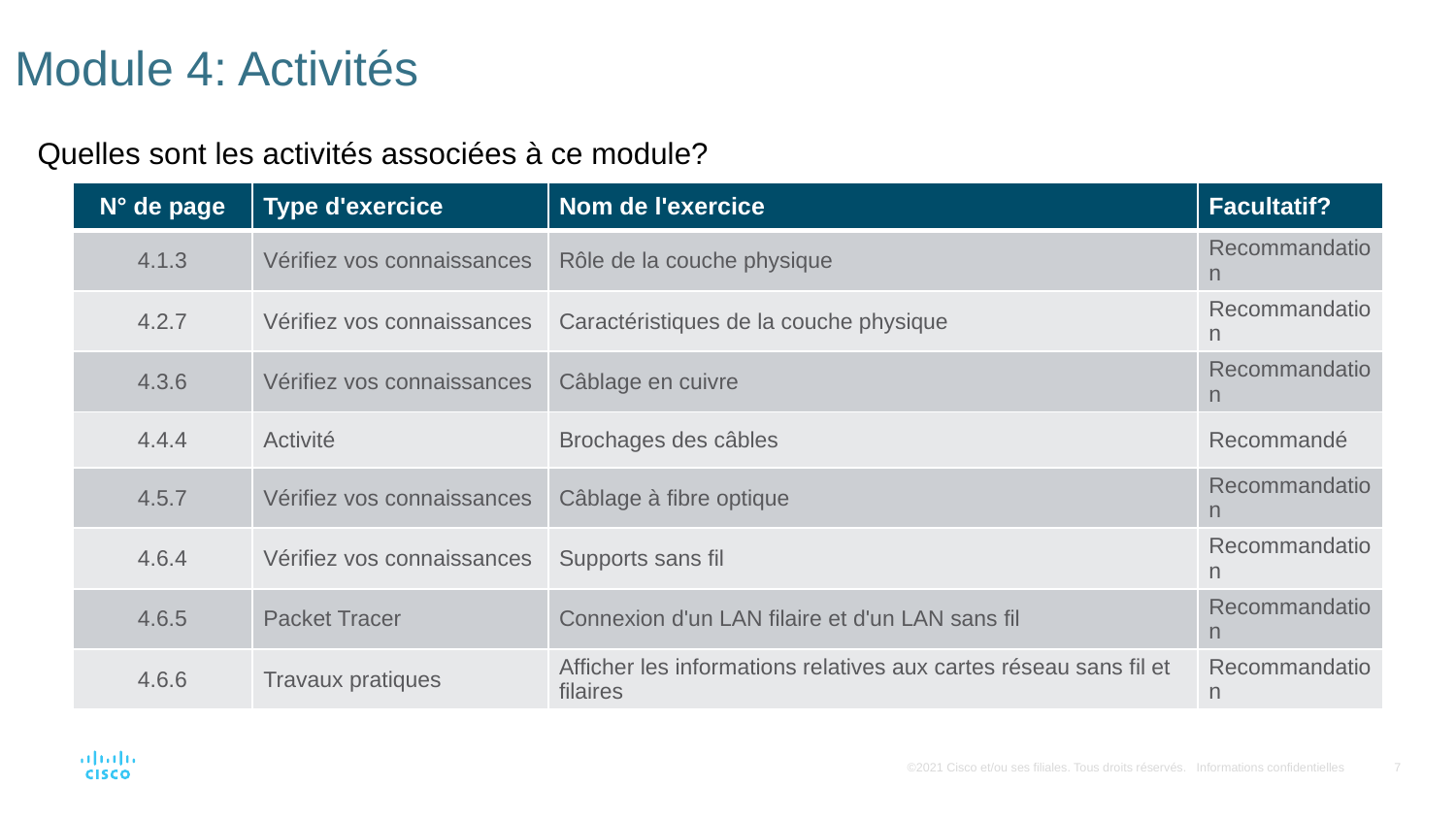

# Module 4: Activités
Quelles sont les activités associées à ce module?

| N° de page | Type d'exercice | Nom de l'exercice | Facultatif? |
| --- | --- | --- | --- |
| 4.1.3 | Vérifiez vos connaissances | Rôle de la couche physique | Recommandation |
| 4.2.7 | Vérifiez vos connaissances | Caractéristiques de la couche physique | Recommandation |
| 4.3.6 | Vérifiez vos connaissances | Câblage en cuivre | Recommandation |
| 4.4.4 | Activité | Brochages des câbles | Recommandé |
| 4.5.7 | Vérifiez vos connaissances | Câblage à fibre optique | Recommandation |
| 4.6.4 | Vérifiez vos connaissances | Supports sans fil | Recommandation |
| 4.6.5 | Packet Tracer | Connexion d'un LAN filaire et d'un LAN sans fil | Recommandation |
| 4.6.6 | Travaux pratiques | Afficher les informations relatives aux cartes réseau sans fil et filaires | Recommandation |